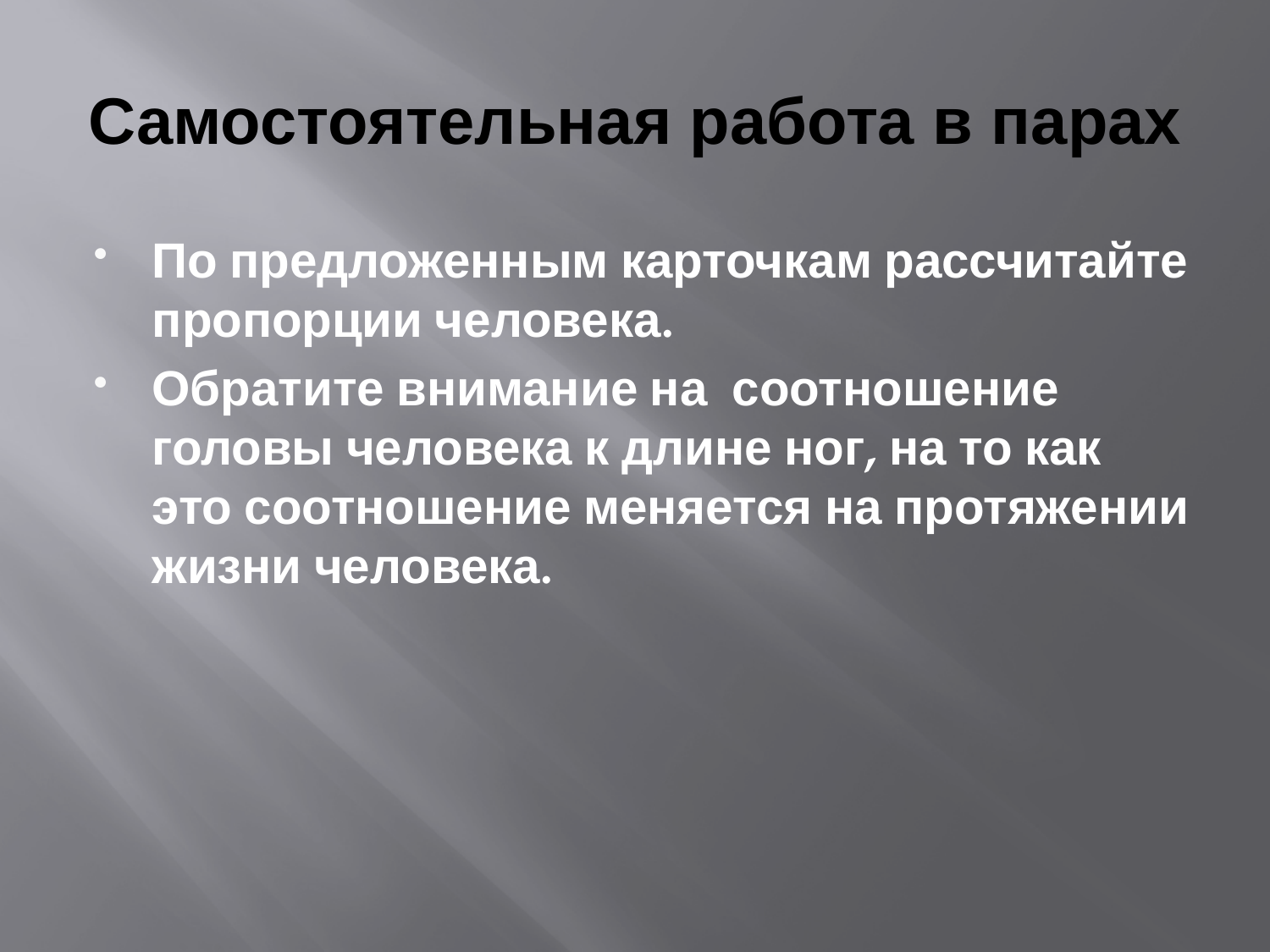

# Самостоятельная работа в парах
По предложенным карточкам рассчитайте пропорции человека.
Обратите внимание на  соотношение головы человека к длине ног, на то как это соотношение меняется на протяжении жизни человека.